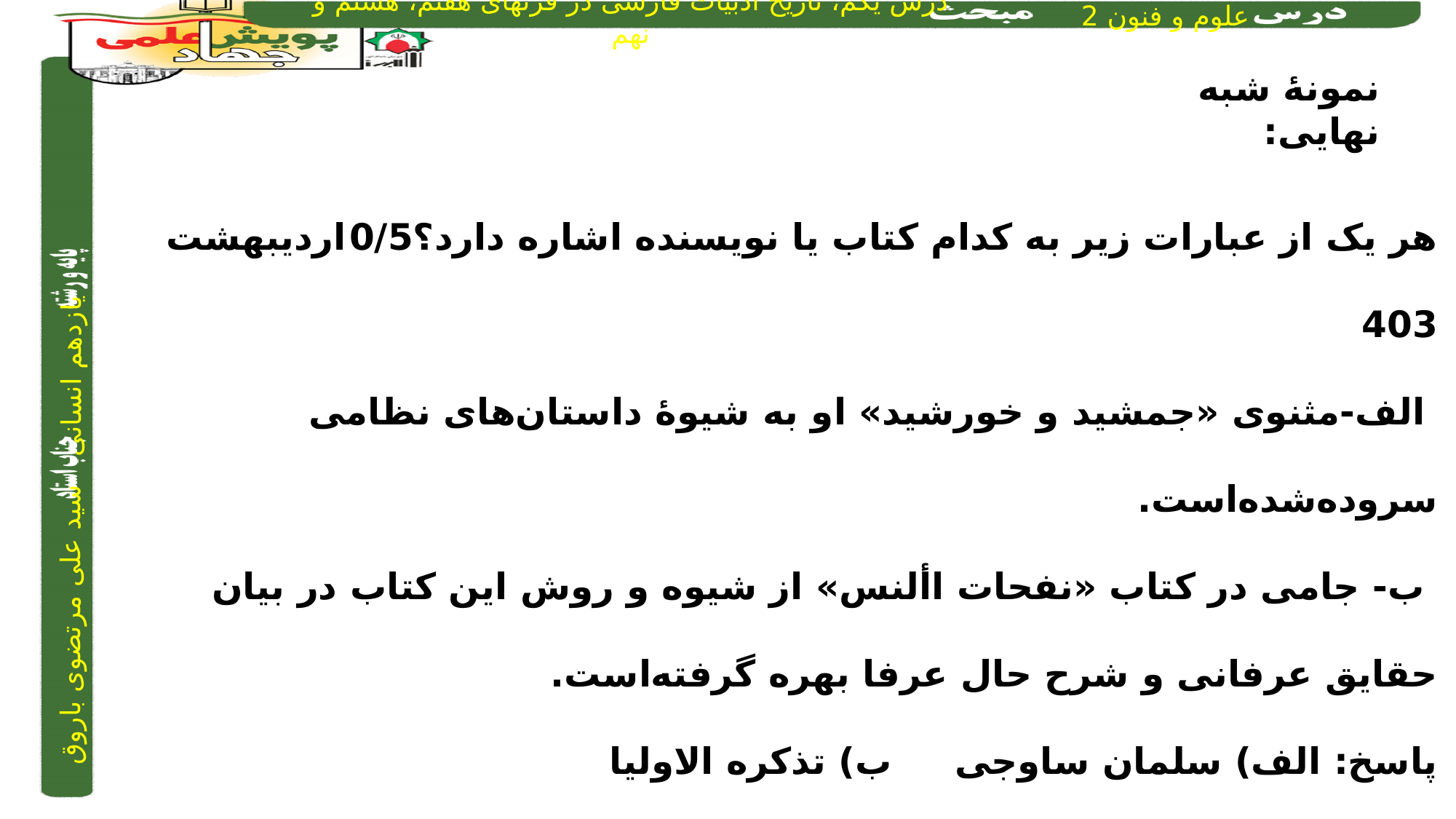

نمونۀ شبه نهایی:
هر یک از عبارات زیر به کدام کتاب یا نویسنده اشاره دارد؟0/5		اردیبهشت 403
 الف-مثنوی «جمشید و خورشید» او به شیوۀ داستان‌های نظامی سروده‌شده‌است.
 ب- جامی در کتاب «نفحات األنس» از شیوه و روش این کتاب در بیان حقایق عرفانی و شرح حال عرفا بهره گرفته‌است.
پاسخ: الف) سلمان ساوجی		ب) تذکره الاولیا